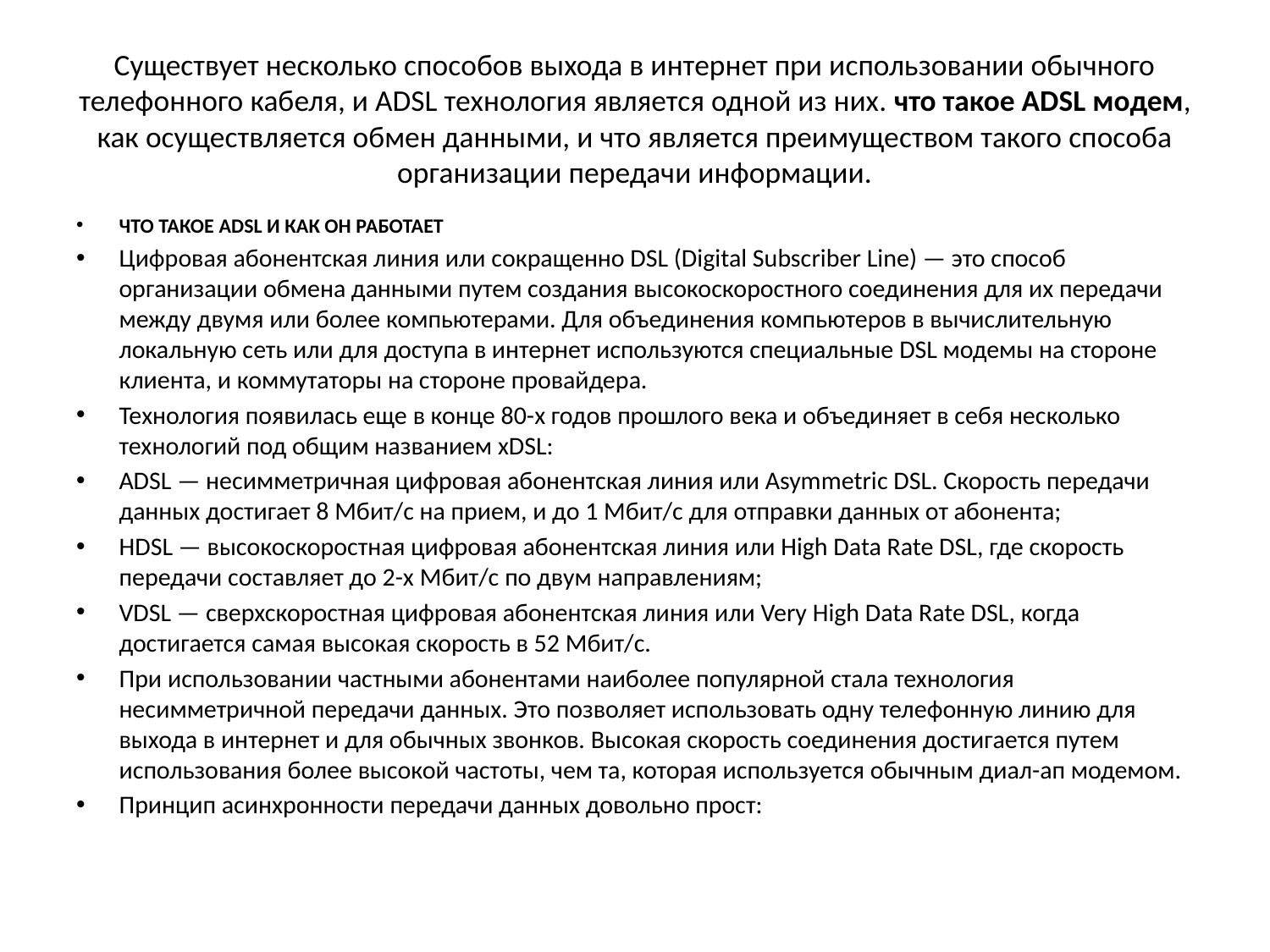

# Существует несколько способов выхода в интернет при использовании обычного телефонного кабеля, и ADSL технология является одной из них. что такое ADSL модем, как осуществляется обмен данными, и что является преимуществом такого способа организации передачи информации.
ЧТО ТАКОЕ ADSL И КАК ОН РАБОТАЕТ
Цифровая абонентская линия или сокращенно DSL (Digital Subscriber Line) — это способ организации обмена данными путем создания высокоскоростного соединения для их передачи между двумя или более компьютерами. Для объединения компьютеров в вычислительную локальную сеть или для доступа в интернет используются специальные DSL модемы на стороне клиента, и коммутаторы на стороне провайдера.
Технология появилась еще в конце 80-х годов прошлого века и объединяет в себя несколько технологий под общим названием xDSL:
ADSL — несимметричная цифровая абонентская линия или Asymmetric DSL. Скорость передачи данных достигает 8 Мбит/с на прием, и до 1 Мбит/с для отправки данных от абонента;
HDSL — высокоскоростная цифровая абонентская линия или High Data Rate DSL, где скорость передачи составляет до 2-х Мбит/с по двум направлениям;
VDSL — сверхскоростная цифровая абонентская линия или Very High Data Rate DSL, когда достигается самая высокая скорость в 52 Мбит/с.
При использовании частными абонентами наиболее популярной стала технология несимметричной передачи данных. Это позволяет использовать одну телефонную линию для выхода в интернет и для обычных звонков. Высокая скорость соединения достигается путем использования более высокой частоты, чем та, которая используется обычным диал-ап модемом.
Принцип асинхронности передачи данных довольно прост: